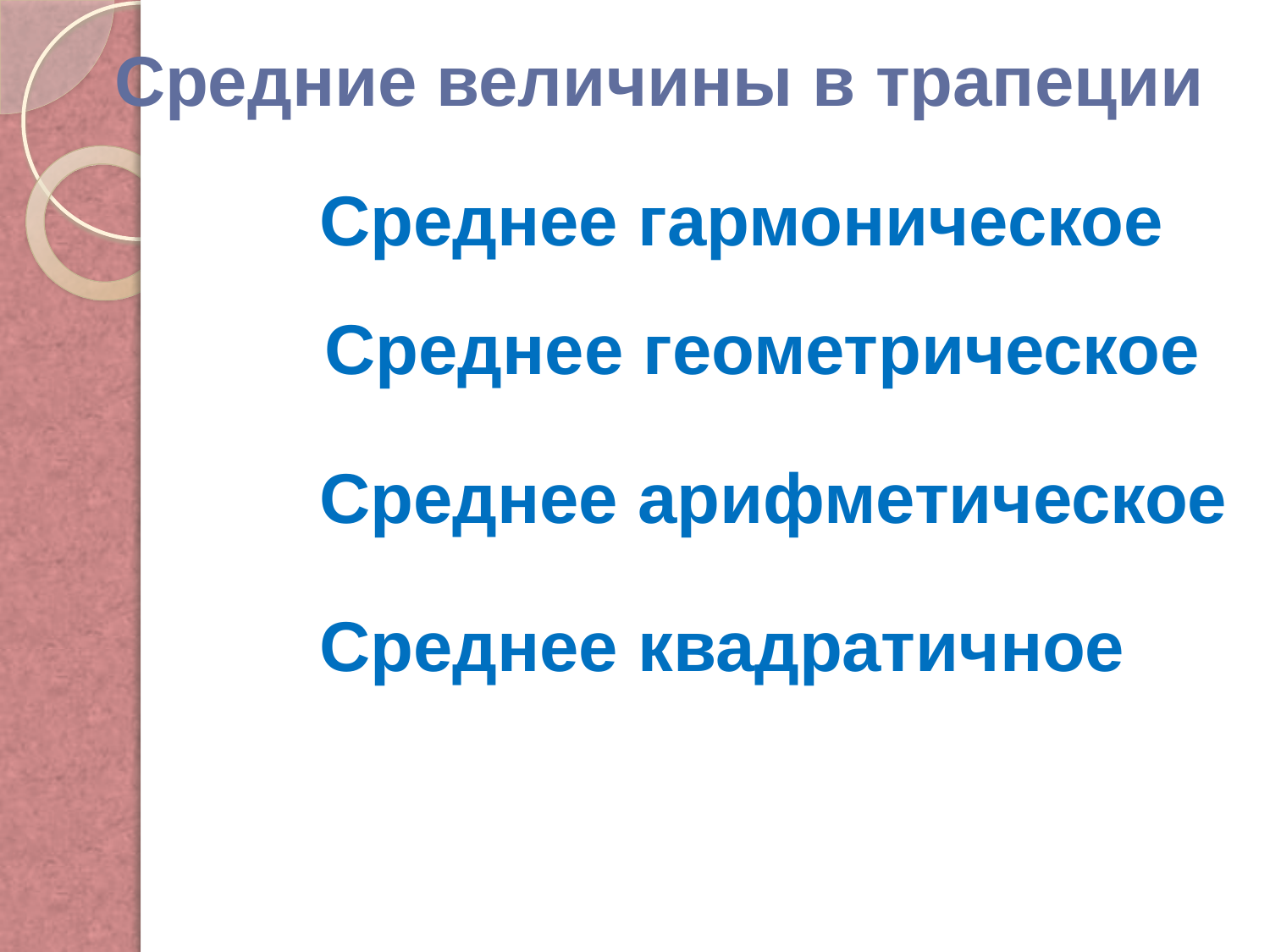

Средние величины в трапеции
 Среднее гармоническое
Среднее геометрическое
Среднее арифметическое
Среднее квадратичное